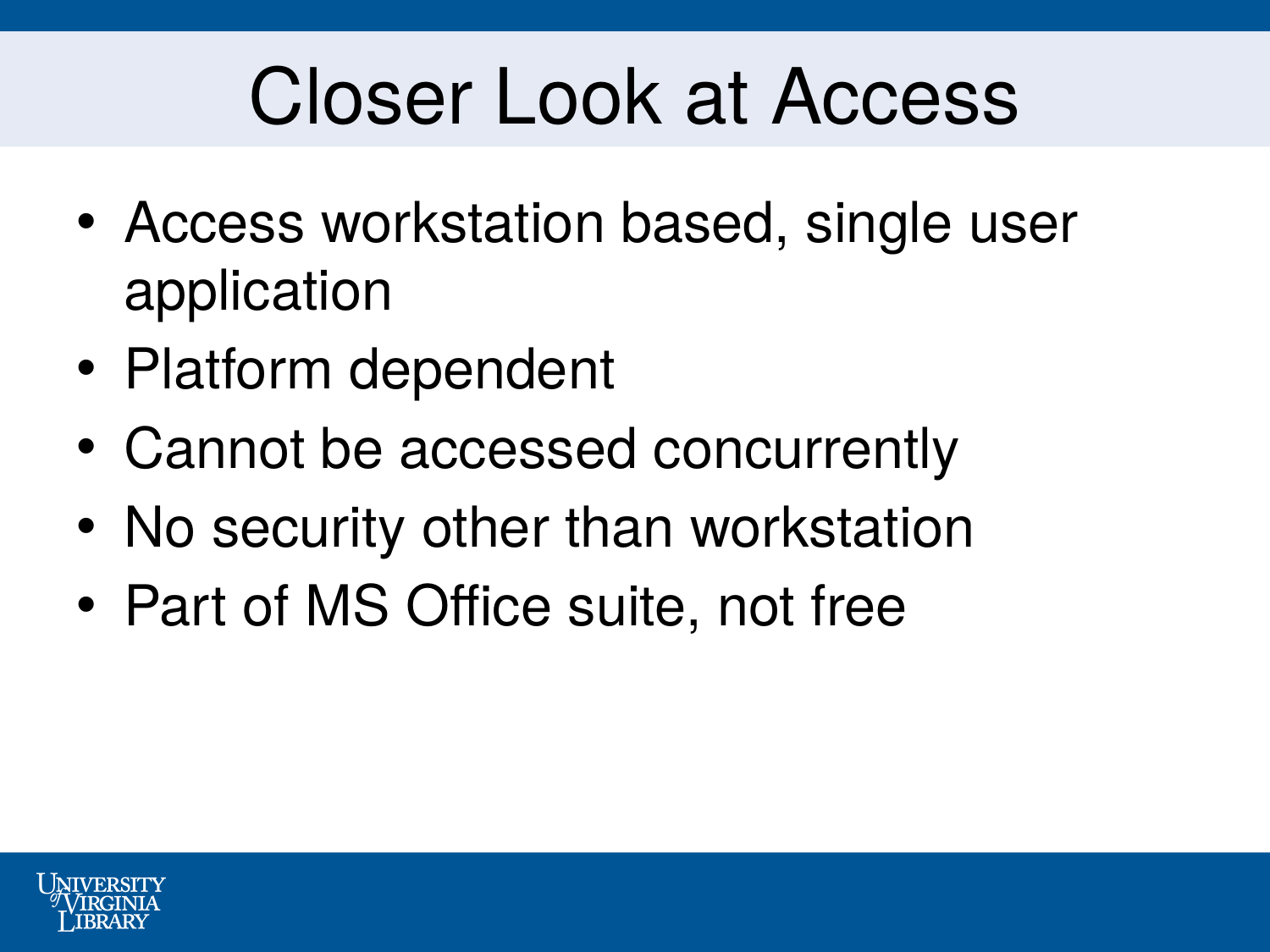

# Closer Look at Access
Access workstation based, single user application
Platform dependent
Cannot be accessed concurrently
No security other than workstation
Part of MS Office suite, not free